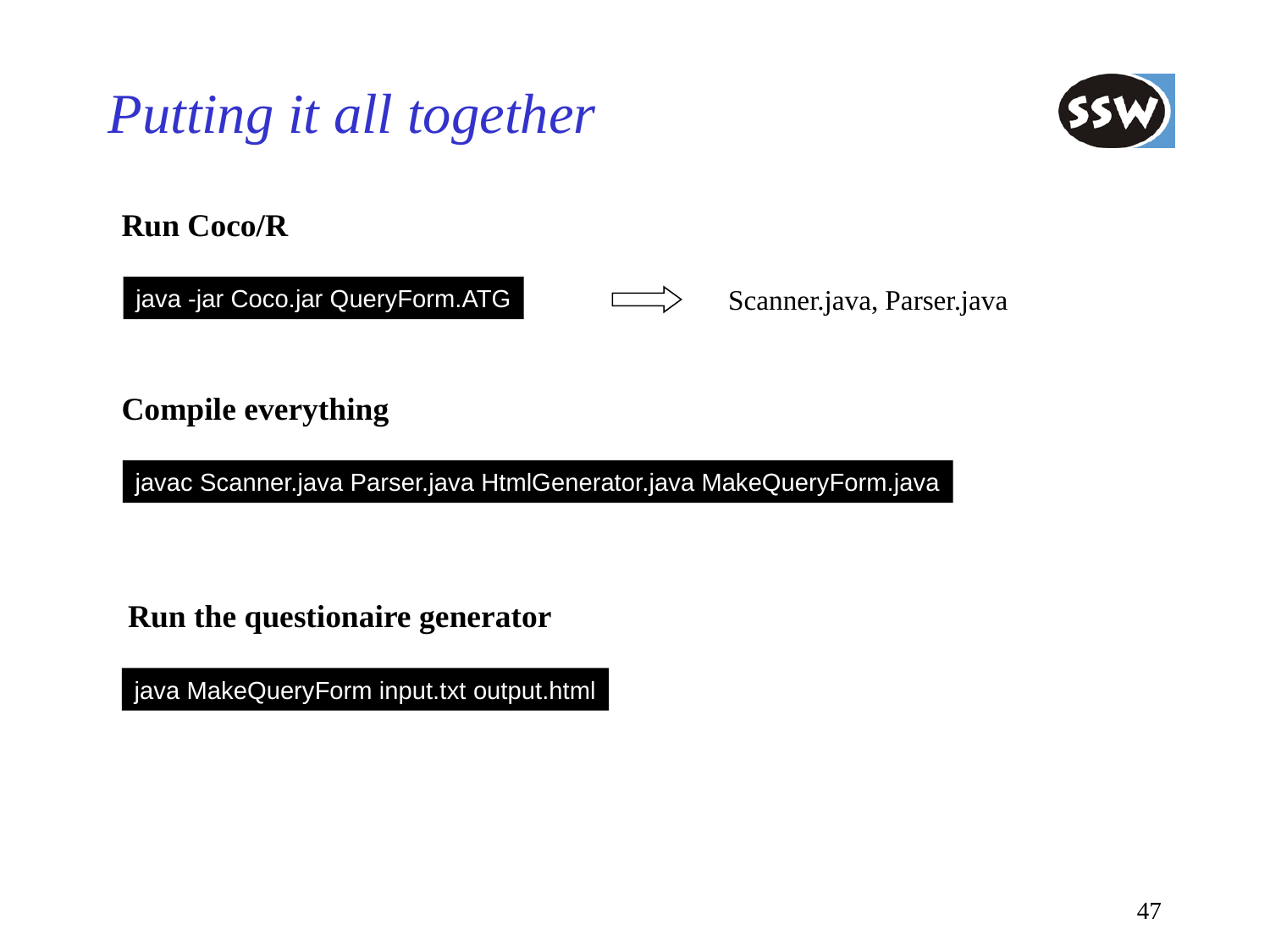

# Putting it all together
Run Coco/R
Scanner.java, Parser.java
java -jar Coco.jar QueryForm.ATG

Compile everything
javac Scanner.java Parser.java HtmlGenerator.java MakeQueryForm.java
Run the questionaire generator
java MakeQueryForm input.txt output.html
47